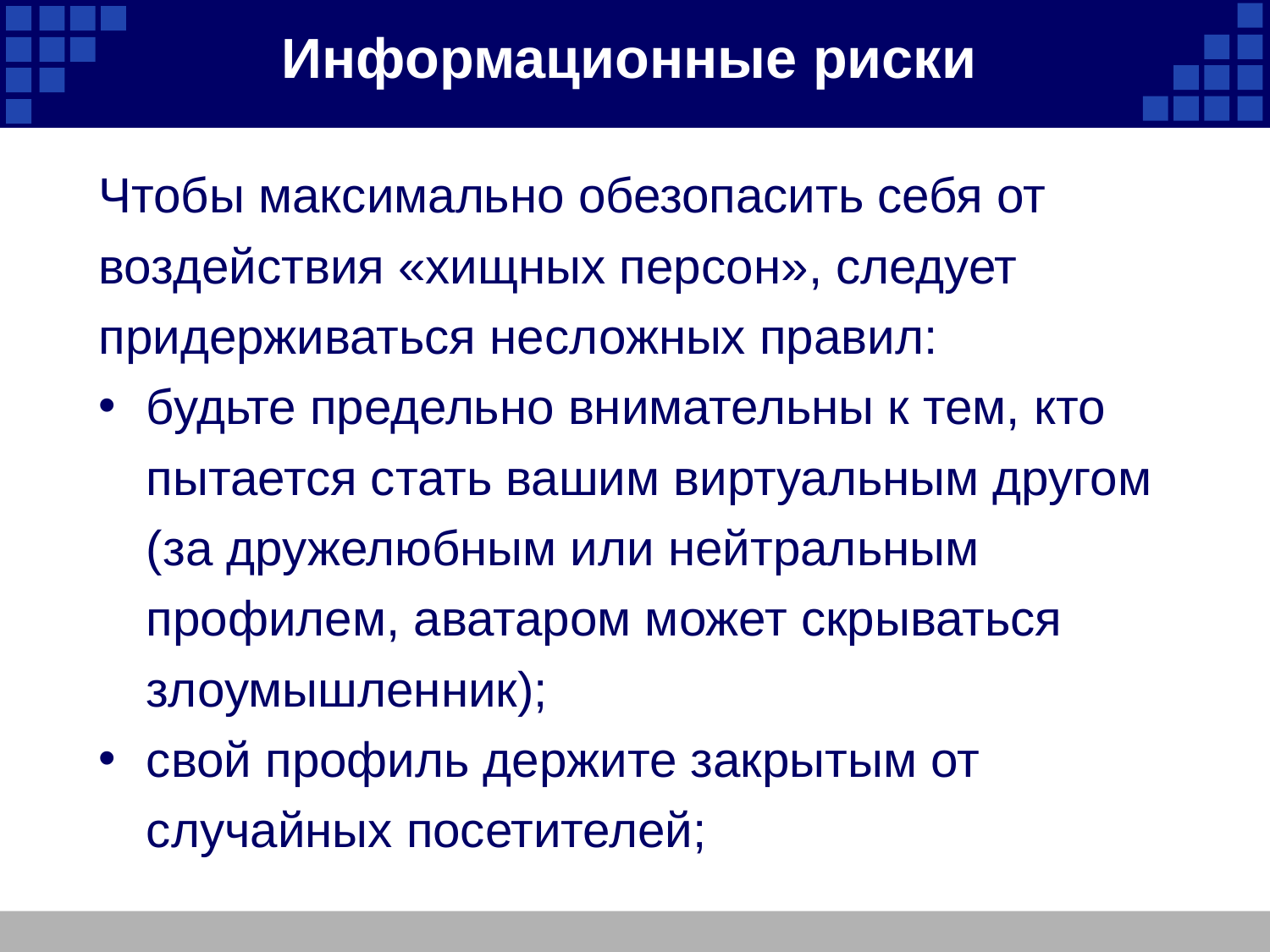

# Информационные риски
Чтобы максимально обезопасить себя от воздействия «хищных персон», следует придерживаться несложных правил:
будьте предельно внимательны к тем, кто пытается стать вашим виртуальным другом (за дружелюбным или нейтральным профилем, аватаром может скрываться злоумышленник);
свой профиль держите закрытым от случайных посетителей;